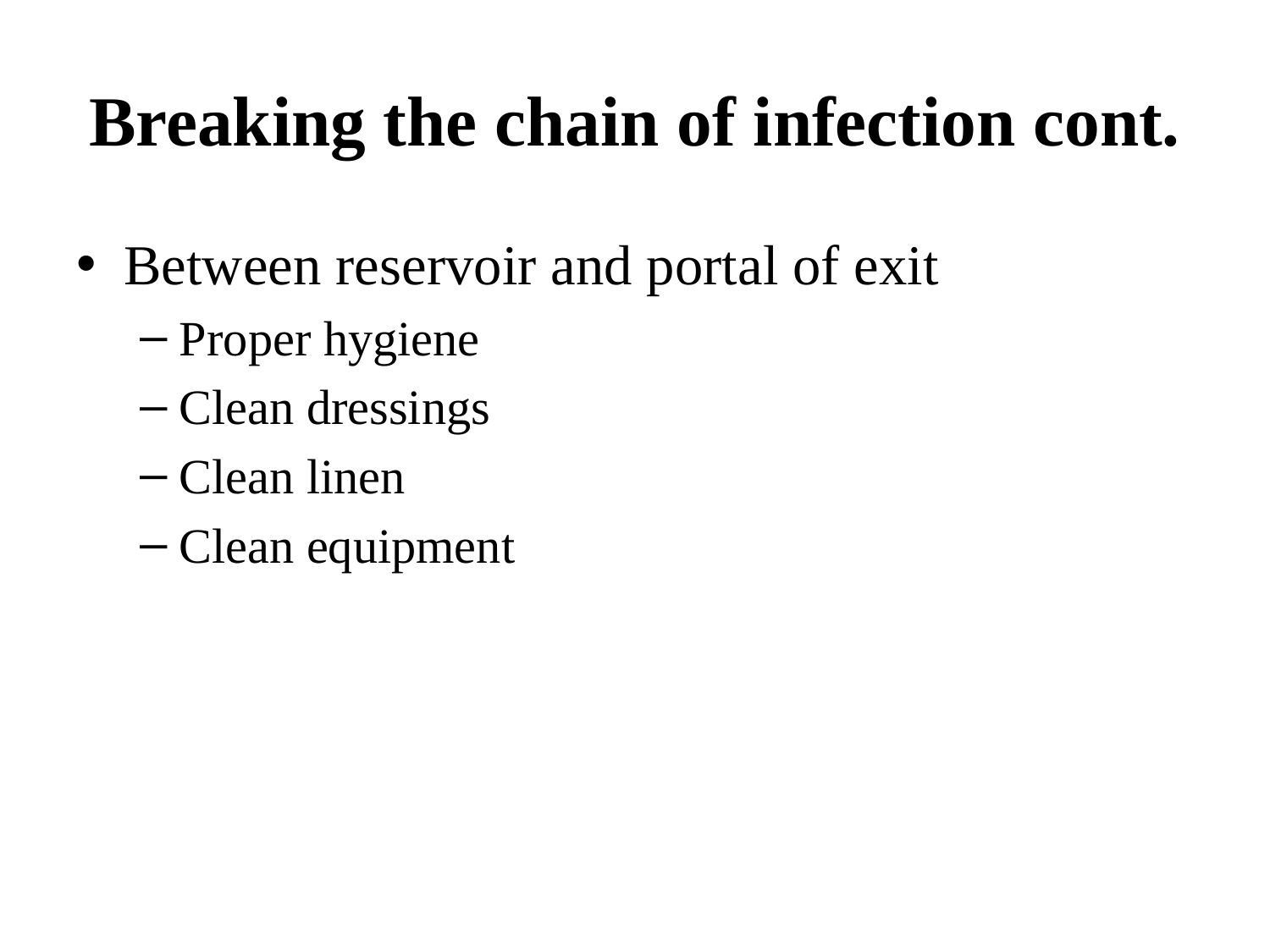

# Breaking the chain of infection cont.
Between reservoir and portal of exit
Proper hygiene
Clean dressings
Clean linen
Clean equipment